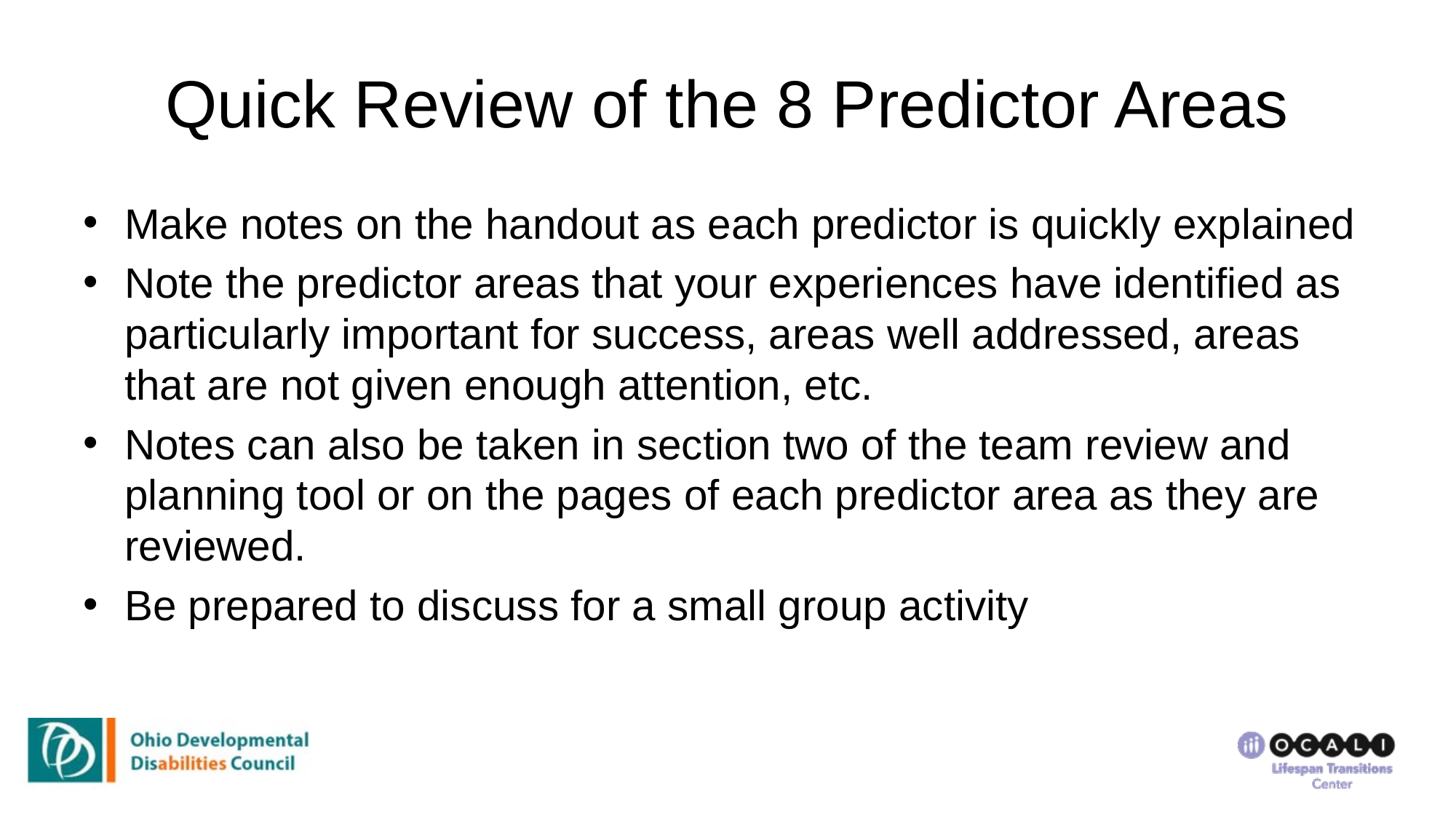

# Quick Review of the 8 Predictor Areas
Make notes on the handout as each predictor is quickly explained
Note the predictor areas that your experiences have identified as particularly important for success, areas well addressed, areas that are not given enough attention, etc.
Notes can also be taken in section two of the team review and planning tool or on the pages of each predictor area as they are reviewed.
Be prepared to discuss for a small group activity